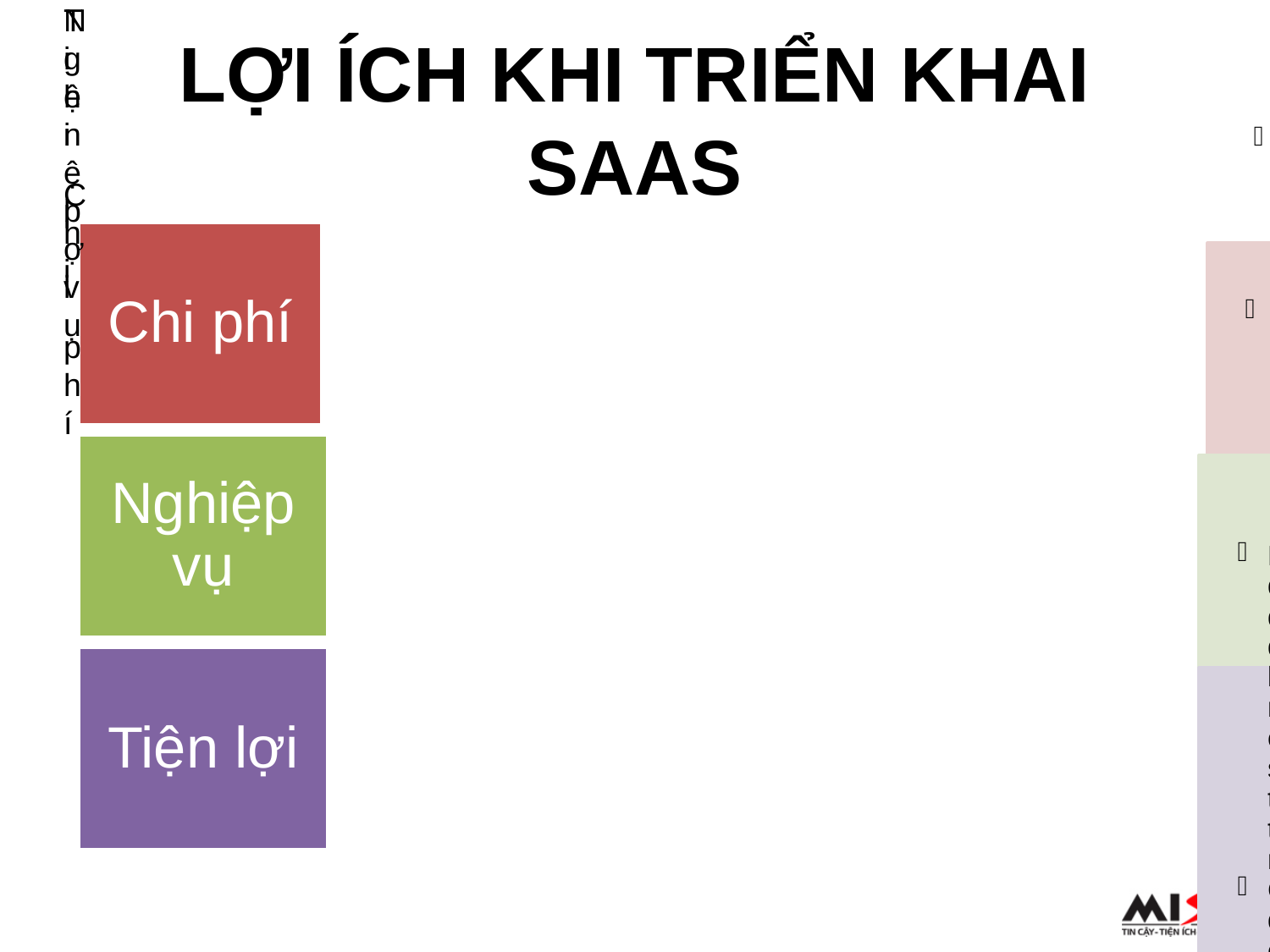

LỢI ÍCH KHI TRIỂN KHAI SAAS
Chi phí
Chi phí
Không phải mua máy chủ, data center, phần mềm hệ thống
Không phải thuê người cài đặt, bảo trì phần cứng, phần mềm
Mua sắm đơn giản và nhanh chóng
Nghiệp vụ
Chủ quản: dễ dàng tổng hợp, phân tích dữ liệu ở quy mô lớn (huyện, tỉnh, khu vực, toàn quốc)
Đơn vị cơ sở: không phải mất thời gian kết xuất, gửi báo cáo lên cấp trên
Tiện lợi
Người dùng dễ dàng kết nối, chia sẻ thông tin với nhau
Công dân/bên ngoài dễ dàng sử dụng, tương tác với hệ thông
Sử dụng được mọi lúc, mọi nơi,  mọi thiết bị (PC, tablet, smartphone)
Nghiệp vụ
Tiện lợi